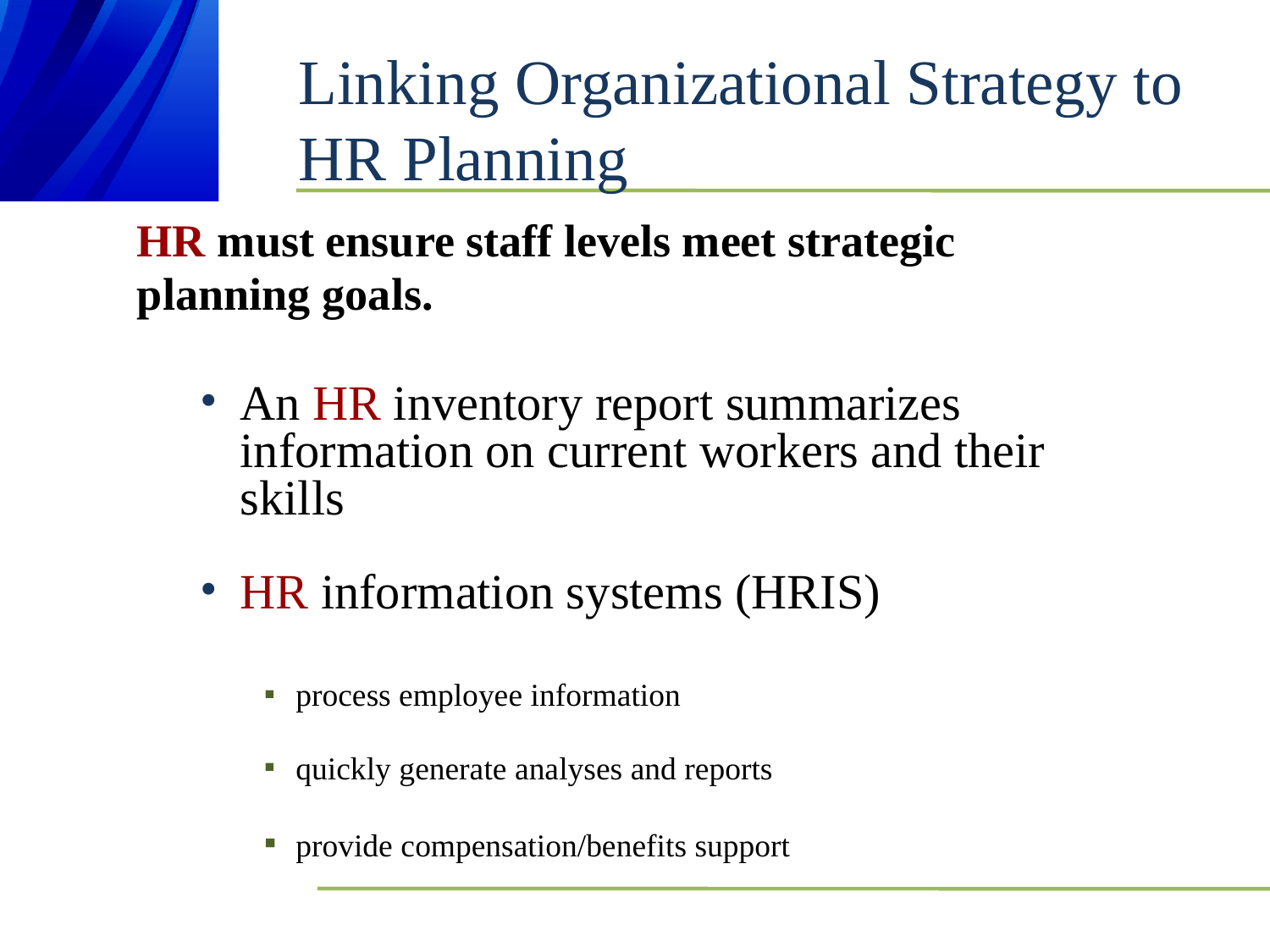

# Linking Organizational Strategy to HR Planning
HR must ensure staff levels meet strategic
planning goals.

An HR inventory report summarizes information on current workers and their skills

HR information systems (HRIS)

process employee information

quickly generate analyses and reports

provide compensation/benefits support